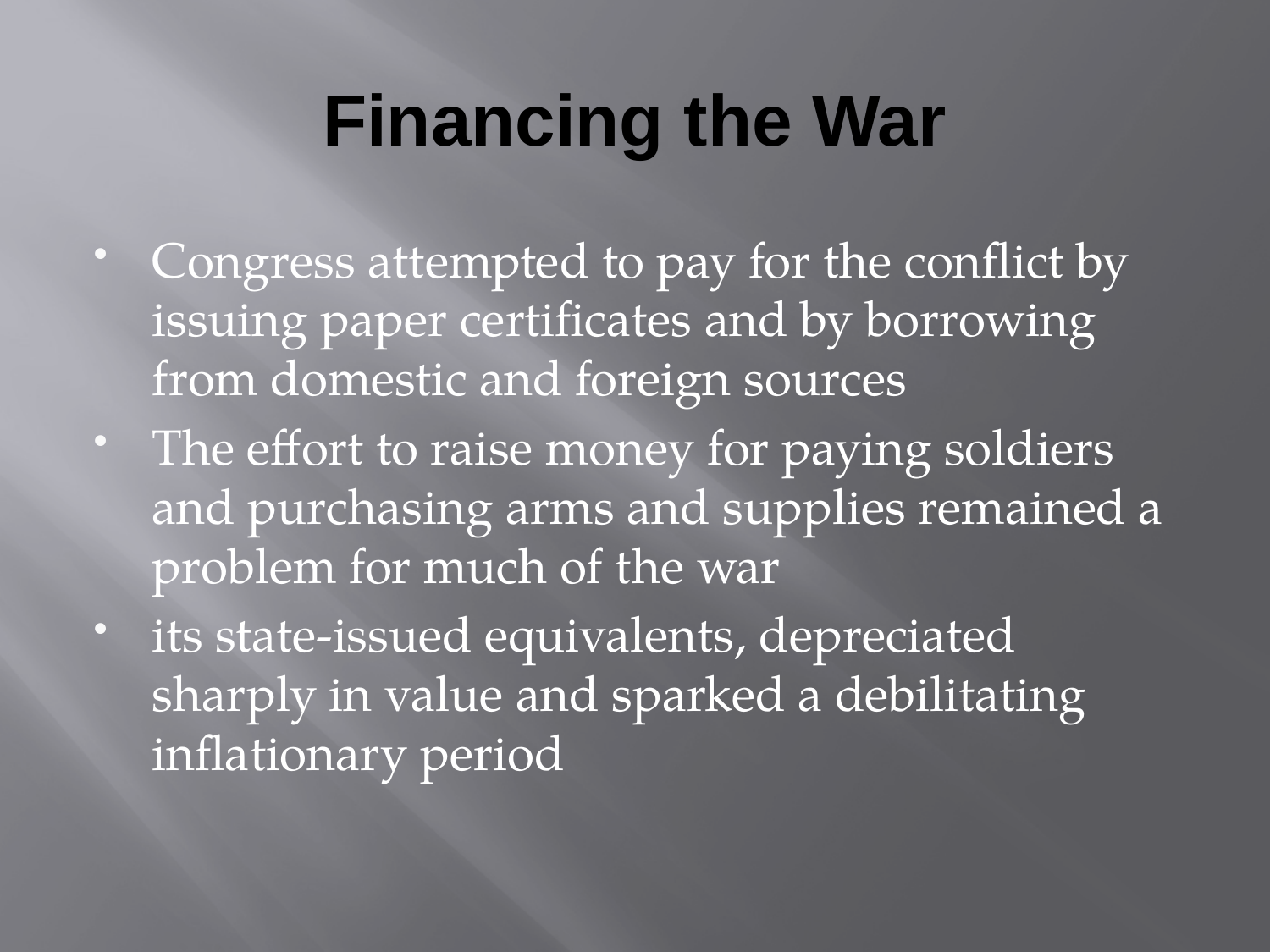

# Financing the War
Congress attempted to pay for the conflict by issuing paper certificates and by borrowing from domestic and foreign sources
The effort to raise money for paying soldiers and purchasing arms and supplies remained a problem for much of the war
its state-issued equivalents, depreciated sharply in value and sparked a debilitating inflationary period